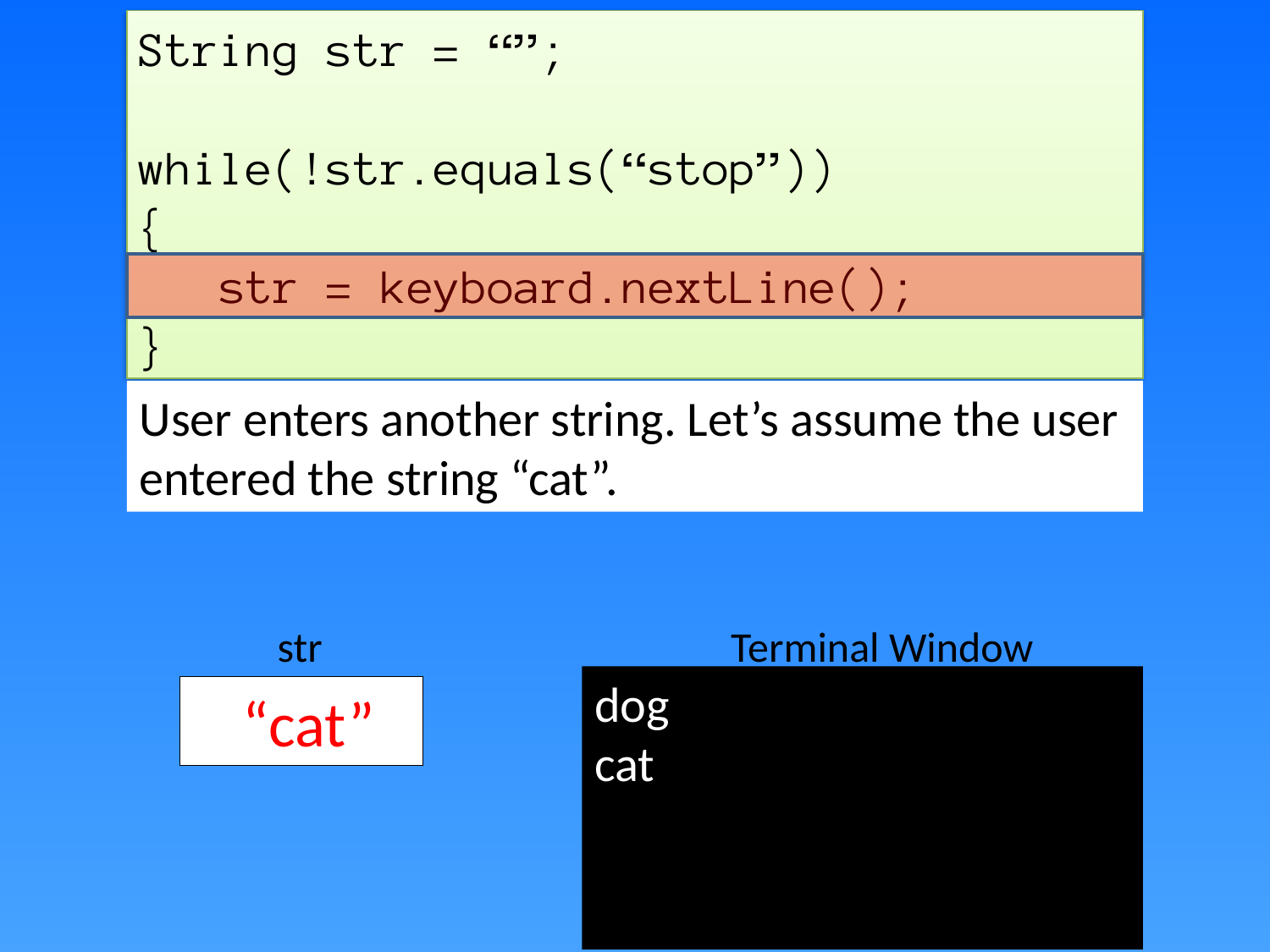

String str = “”;

while(!str.equals(“stop”))
{
   str = keyboard.nextLine();
}

User enters another string. Let’s assume the user entered the string “cat”.
str
Terminal Window
dog
cat

 “cat”